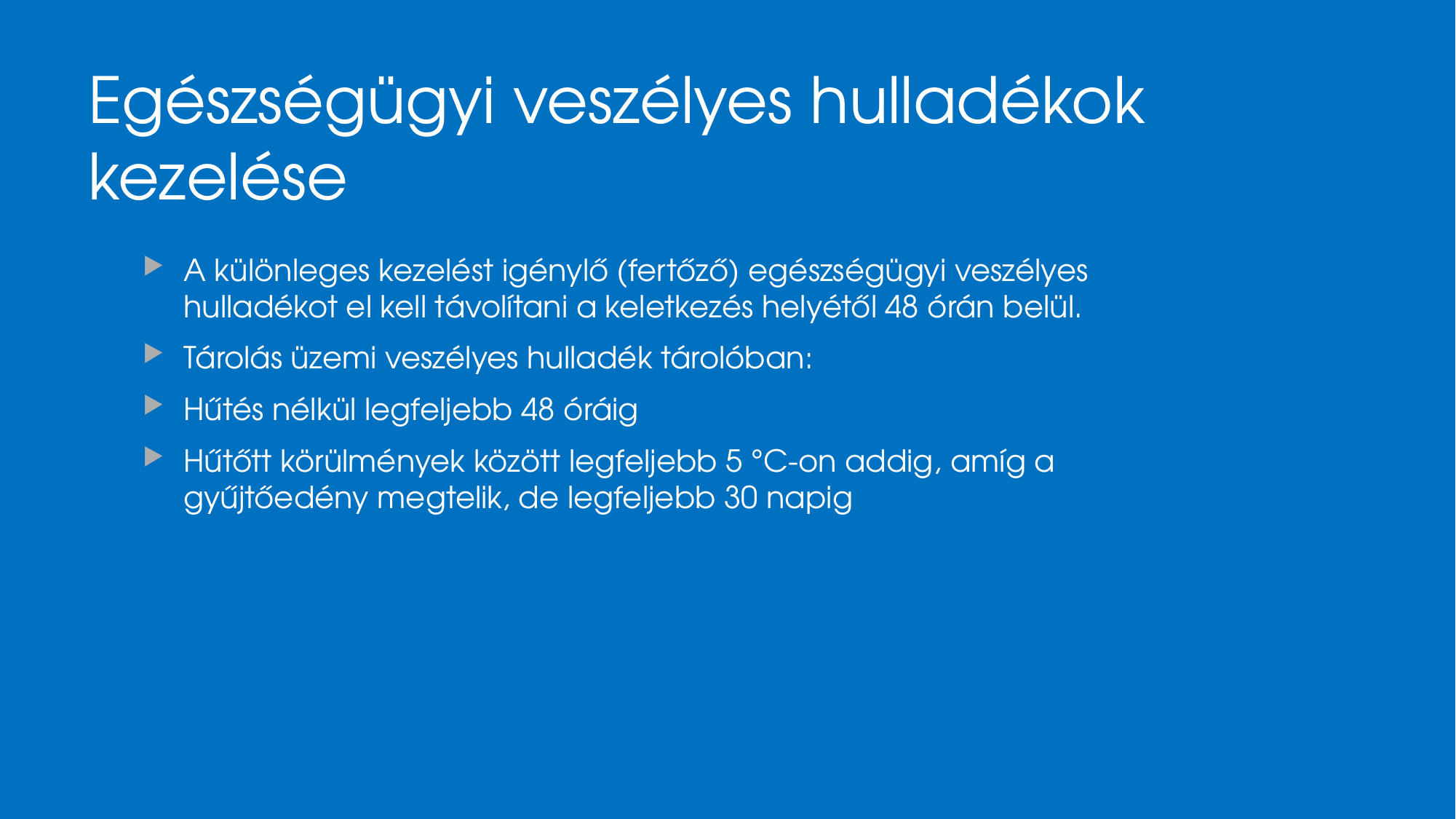

# Egészségügyi veszélyes hulladékok kezelése
A különleges kezelést igénylő (fertőző) egészségügyi veszélyes hulladékot el kell távolítani a keletkezés helyétől 48 órán belül.
Tárolás üzemi veszélyes hulladék tárolóban:
Hűtés nélkül legfeljebb 48 óráig
Hűtőtt körülmények között legfeljebb 5 °C-on addig, amíg a gyűjtőedény megtelik, de legfeljebb 30 napig